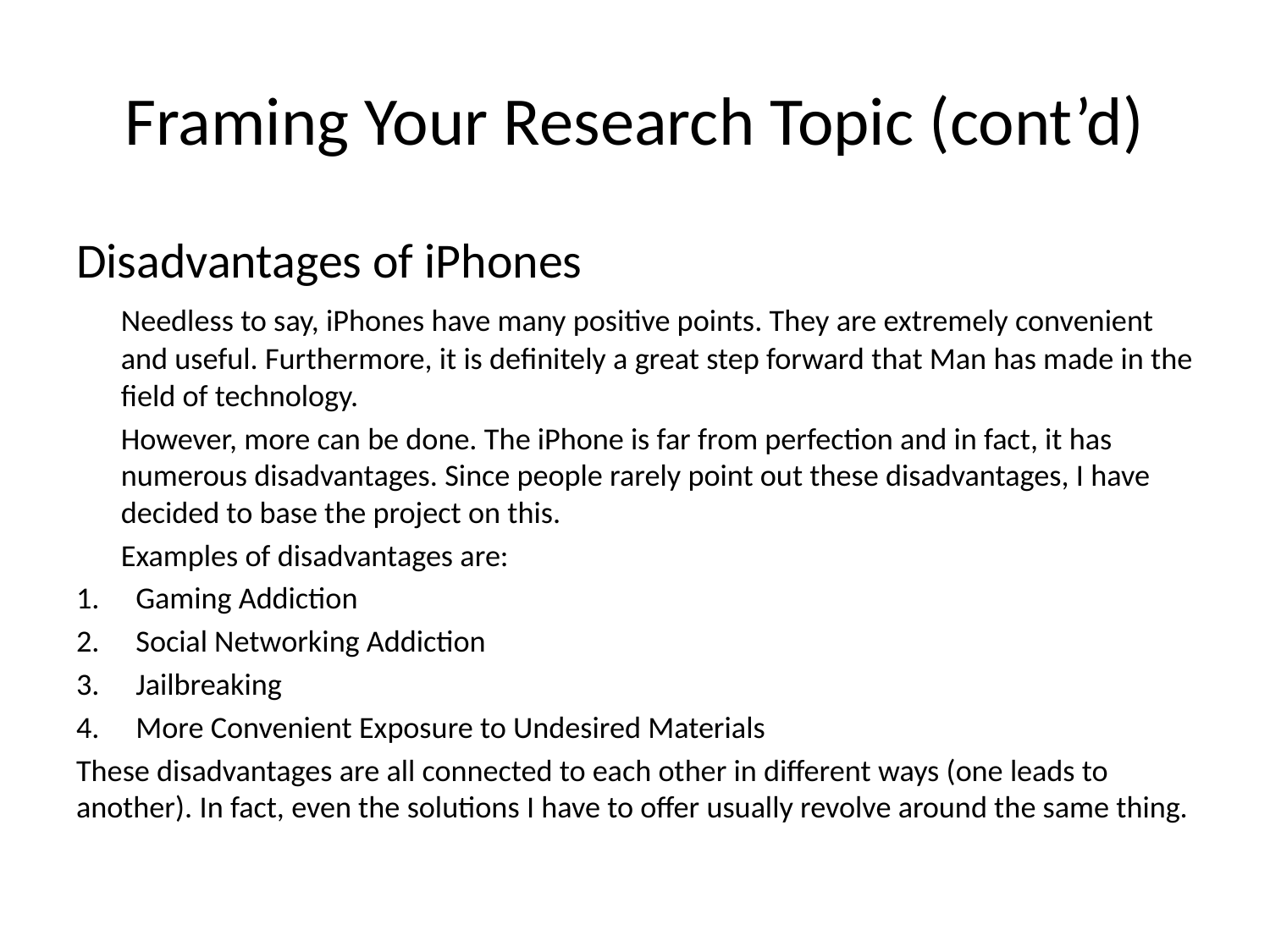

# Framing Your Research Topic (cont’d)
Disadvantages of iPhones
	Needless to say, iPhones have many positive points. They are extremely convenient and useful. Furthermore, it is definitely a great step forward that Man has made in the field of technology.
	However, more can be done. The iPhone is far from perfection and in fact, it has numerous disadvantages. Since people rarely point out these disadvantages, I have decided to base the project on this.
	Examples of disadvantages are:
Gaming Addiction
Social Networking Addiction
Jailbreaking
More Convenient Exposure to Undesired Materials
These disadvantages are all connected to each other in different ways (one leads to another). In fact, even the solutions I have to offer usually revolve around the same thing.